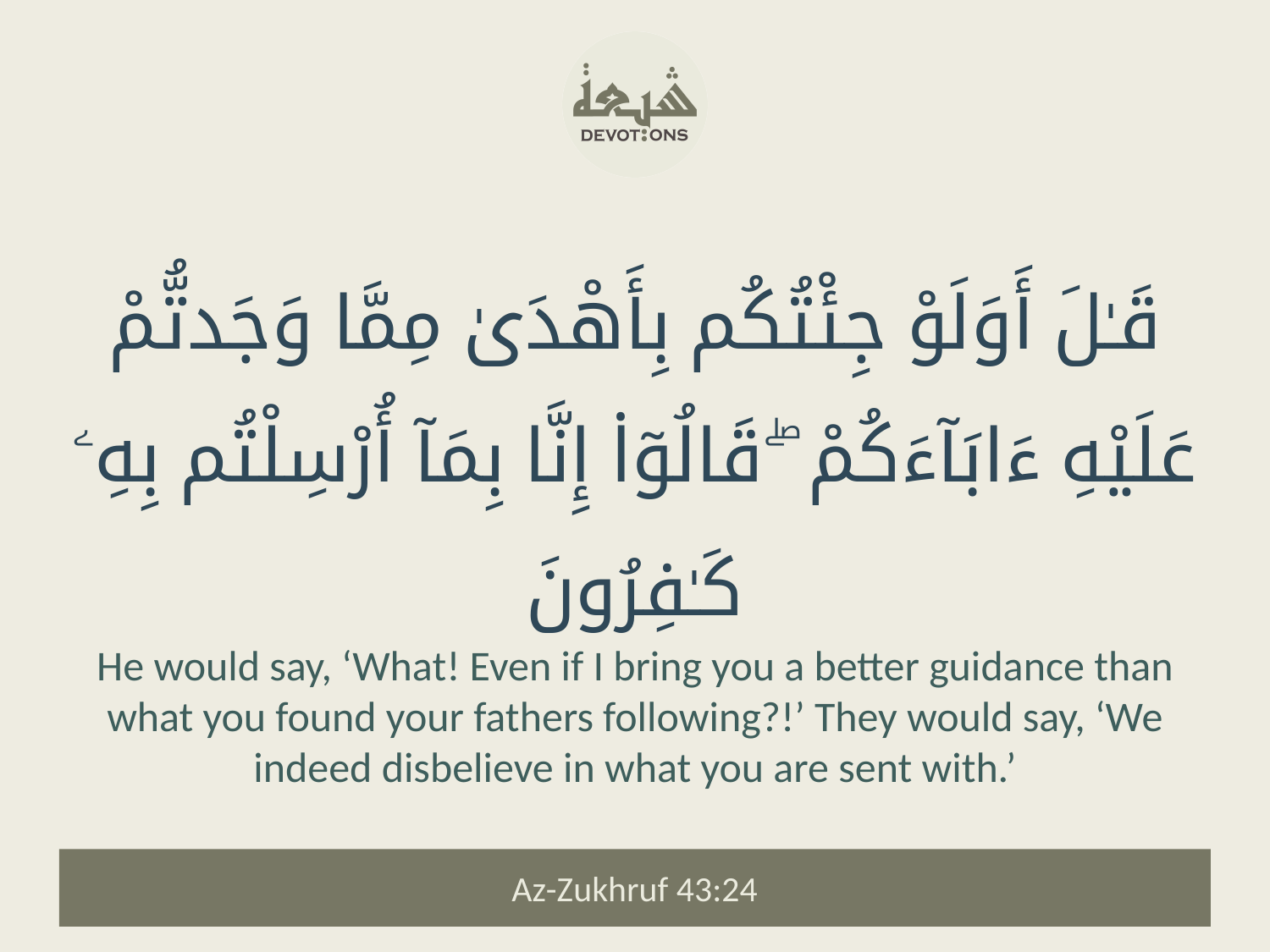

قَـٰلَ أَوَلَوْ جِئْتُكُم بِأَهْدَىٰ مِمَّا وَجَدتُّمْ عَلَيْهِ ءَابَآءَكُمْ ۖ قَالُوٓا۟ إِنَّا بِمَآ أُرْسِلْتُم بِهِۦ كَـٰفِرُونَ
He would say, ‘What! Even if I bring you a better guidance than what you found your fathers following?!’ They would say, ‘We indeed disbelieve in what you are sent with.’
Az-Zukhruf 43:24